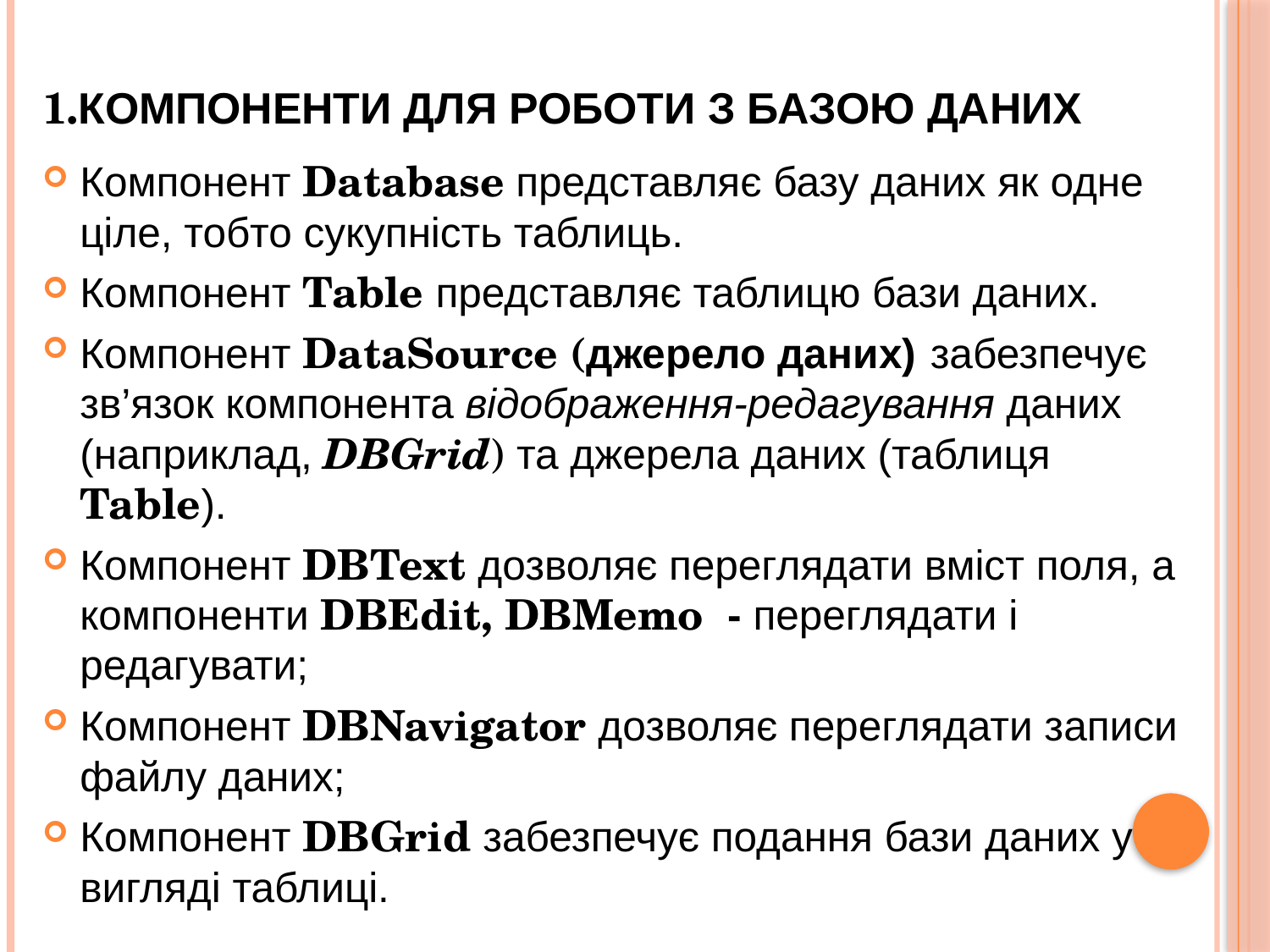

# 1.Компоненти для роботи з базою даних
Компонент Database представляє базу даних як одне ціле, тобто сукупність таблиць.
Компонент Table представляє таблицю бази даних.
Компонент DataSource (джерело даних) забезпечує зв’язок компонента відображення-редагування даних (наприклад, DBGrid) та джерела даних (таблиця Table).
Компонент DBText дозволяє переглядати вміст поля, а компоненти DBEdit, DBMemo  - переглядати і редагувати;
Компонент DBNavigator дозволяє переглядати записи файлу даних;
Компонент DBGrid забезпечує подання бази даних у вигляді таблиці.